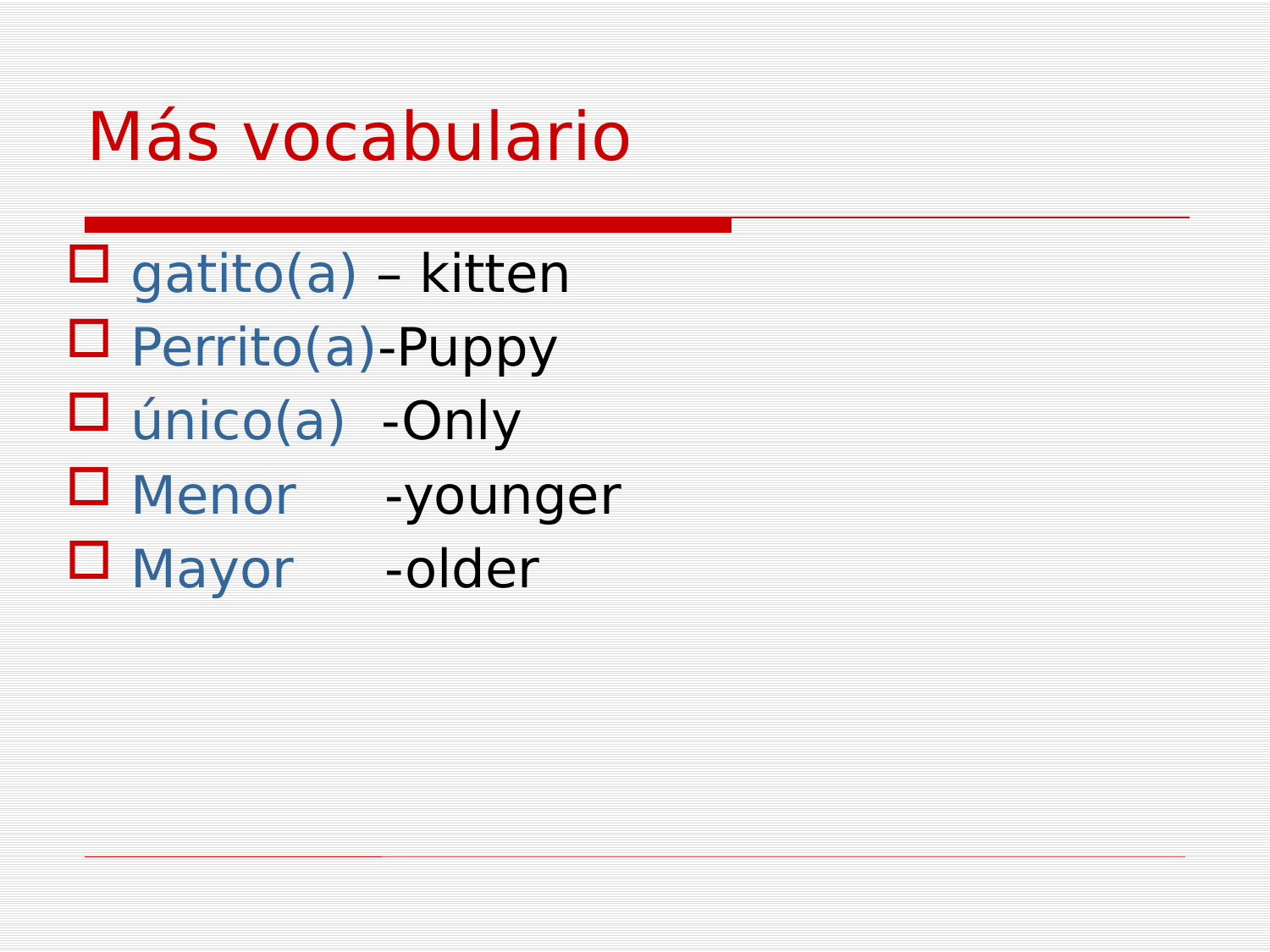

# Más vocabulario
gatito(a) – kitten
Perrito(a)-Puppy
único(a)  -Only
Menor	-younger
Mayor	-older